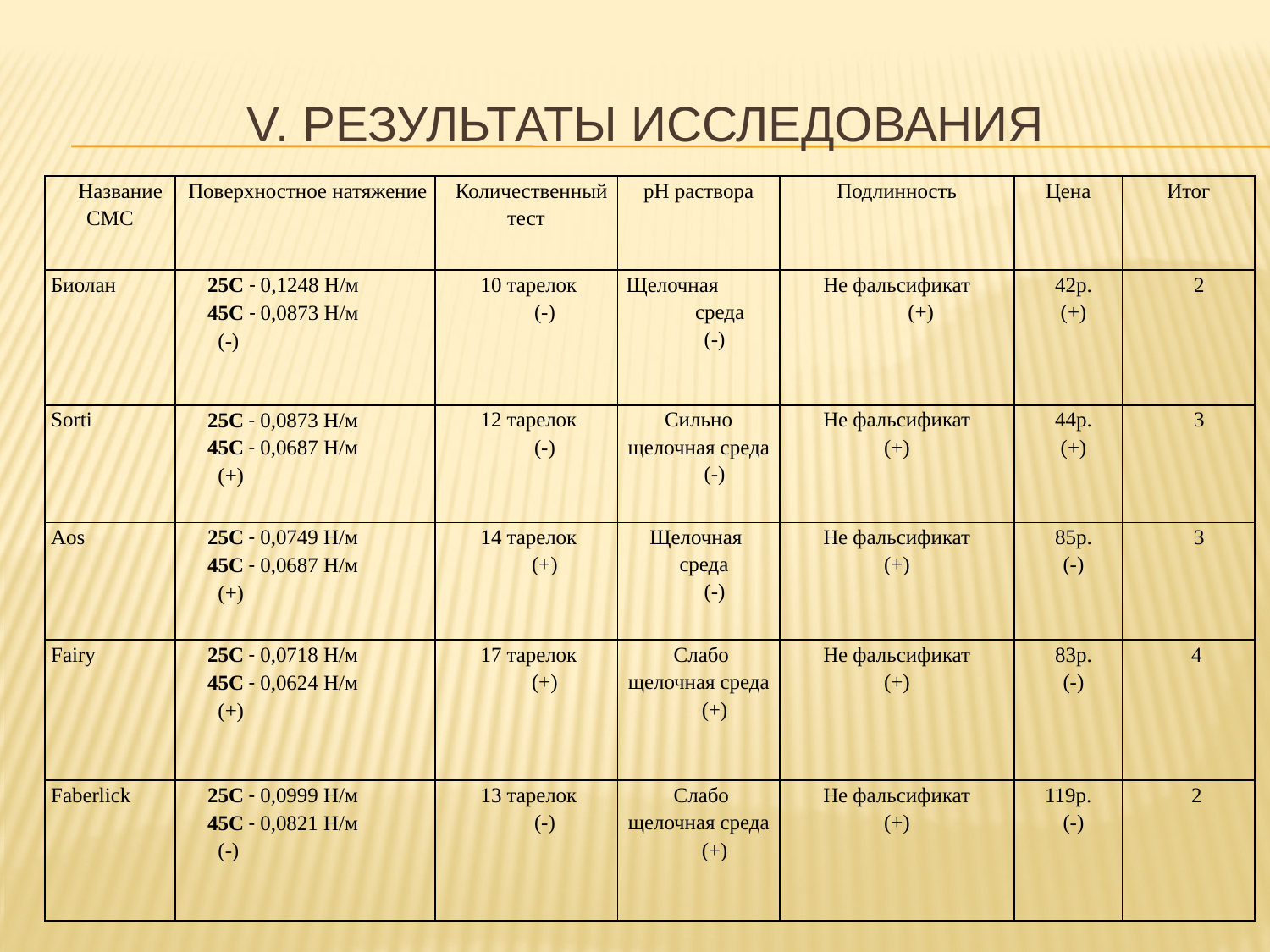

# V. Результаты исследования
| Название СМС | Поверхностное натяжение | Количественный тест | рН раствора | Подлинность | Цена | Итог |
| --- | --- | --- | --- | --- | --- | --- |
| Биолан | 25С - 0,1248 Н/м 45С - 0,0873 Н/м (-) | 10 тарелок (-) | Щелочная среда (-) | Не фальсификат (+) | 42р. (+) | 2 |
| Sorti | 25С - 0,0873 Н/м 45С - 0,0687 Н/м (+) | 12 тарелок (-) | Сильно щелочная среда (-) | Не фальсификат (+) | 44р. (+) | 3 |
| Aos | 25С - 0,0749 Н/м 45С - 0,0687 Н/м (+) | 14 тарелок (+) | Щелочная среда (-) | Не фальсификат (+) | 85р. (-) | 3 |
| Fairy | 25С - 0,0718 Н/м 45С - 0,0624 Н/м (+) | 17 тарелок (+) | Слабо щелочная среда (+) | Не фальсификат (+) | 83р. (-) | 4 |
| Faberlick | 25С - 0,0999 Н/м 45С - 0,0821 Н/м (-) | 13 тарелок (-) | Слабо щелочная среда (+) | Не фальсификат (+) | 119р. (-) | 2 |